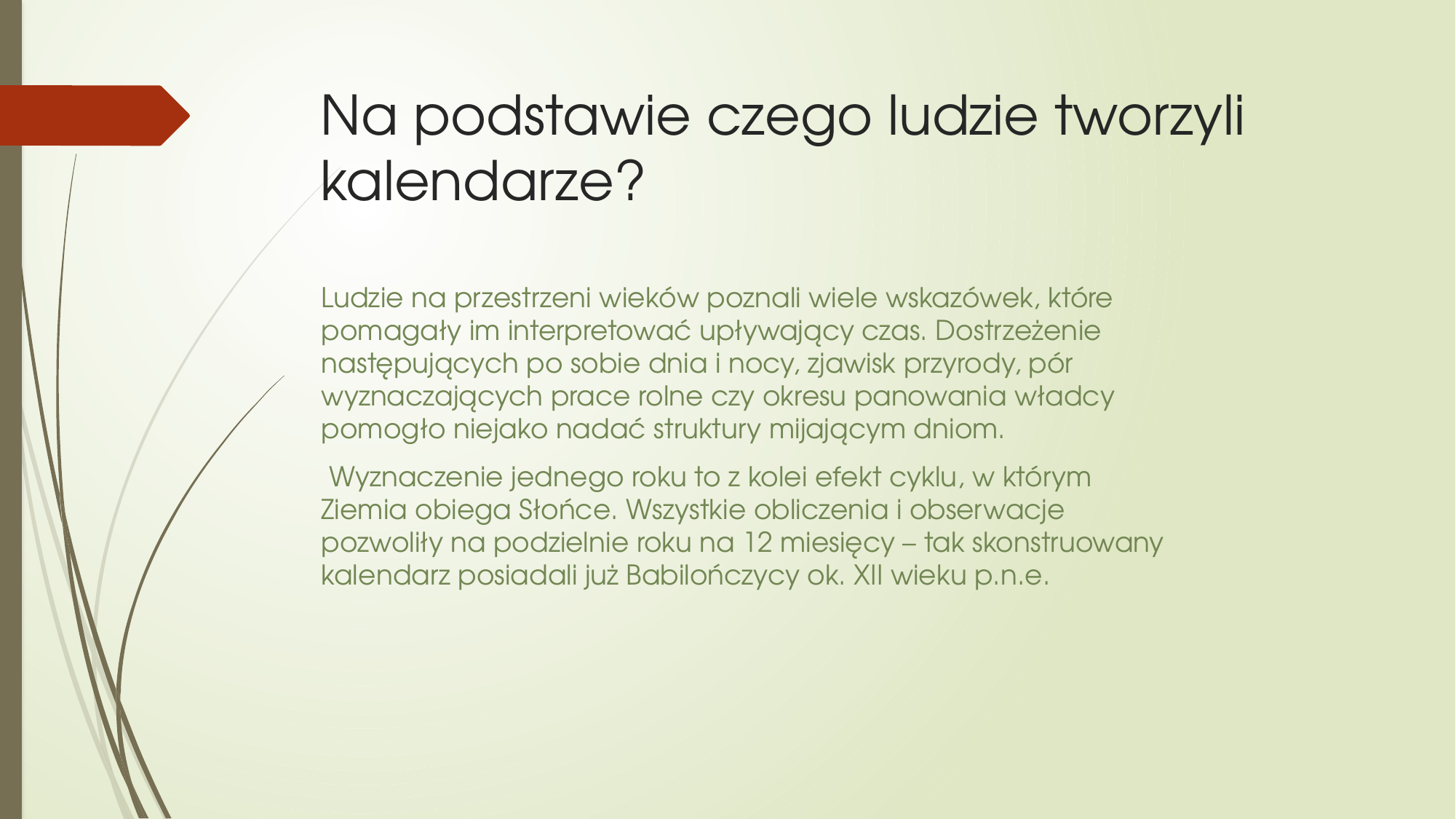

# Na podstawie czego ludzie tworzyli kalendarze?
Ludzie na przestrzeni wieków poznali wiele wskazówek, które pomagały im interpretować upływający czas. Dostrzeżenie następujących po sobie dnia i nocy, zjawisk przyrody, pór wyznaczających prace rolne czy okresu panowania władcy pomogło niejako nadać struktury mijającym dniom.
 Wyznaczenie jednego roku to z kolei efekt cyklu, w którym Ziemia obiega Słońce. Wszystkie obliczenia i obserwacje pozwoliły na podzielnie roku na 12 miesięcy – tak skonstruowany kalendarz posiadali już Babilończycy ok. XII wieku p.n.e.